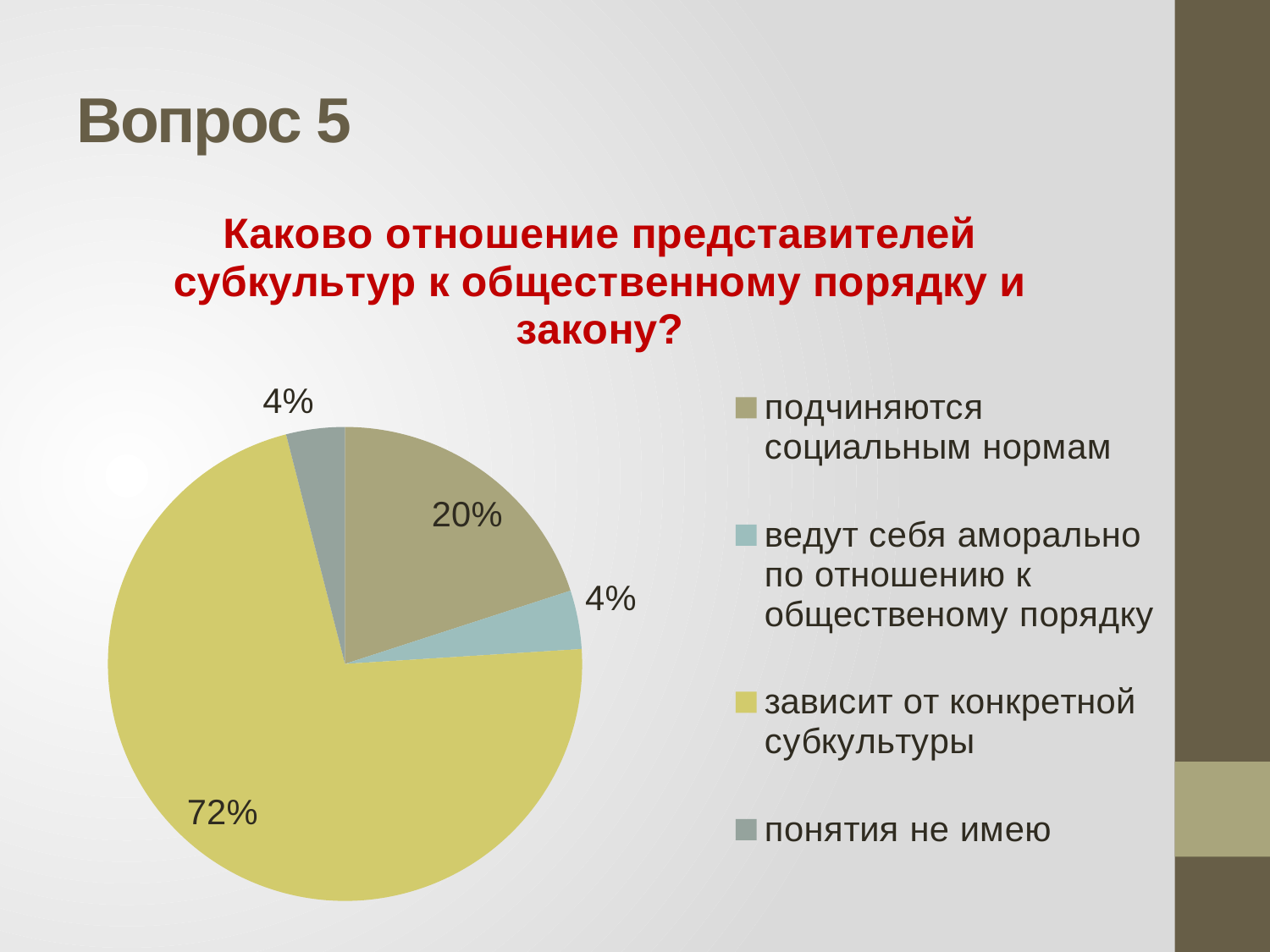

# Вопрос 5

### Chart: Каково отношение представителей субкультур к общественному порядку и закону?

| Category | Каково отношение представителей субкультур к общественному порядку и закону? |
|---|---|
| подчиняются социальным нормам | 5.0 |
| ведут себя аморально по отношению к общественому порядку | 1.0 |
| зависит от конкретной субкультуры | 18.0 |
| понятия не имею | 1.0 |